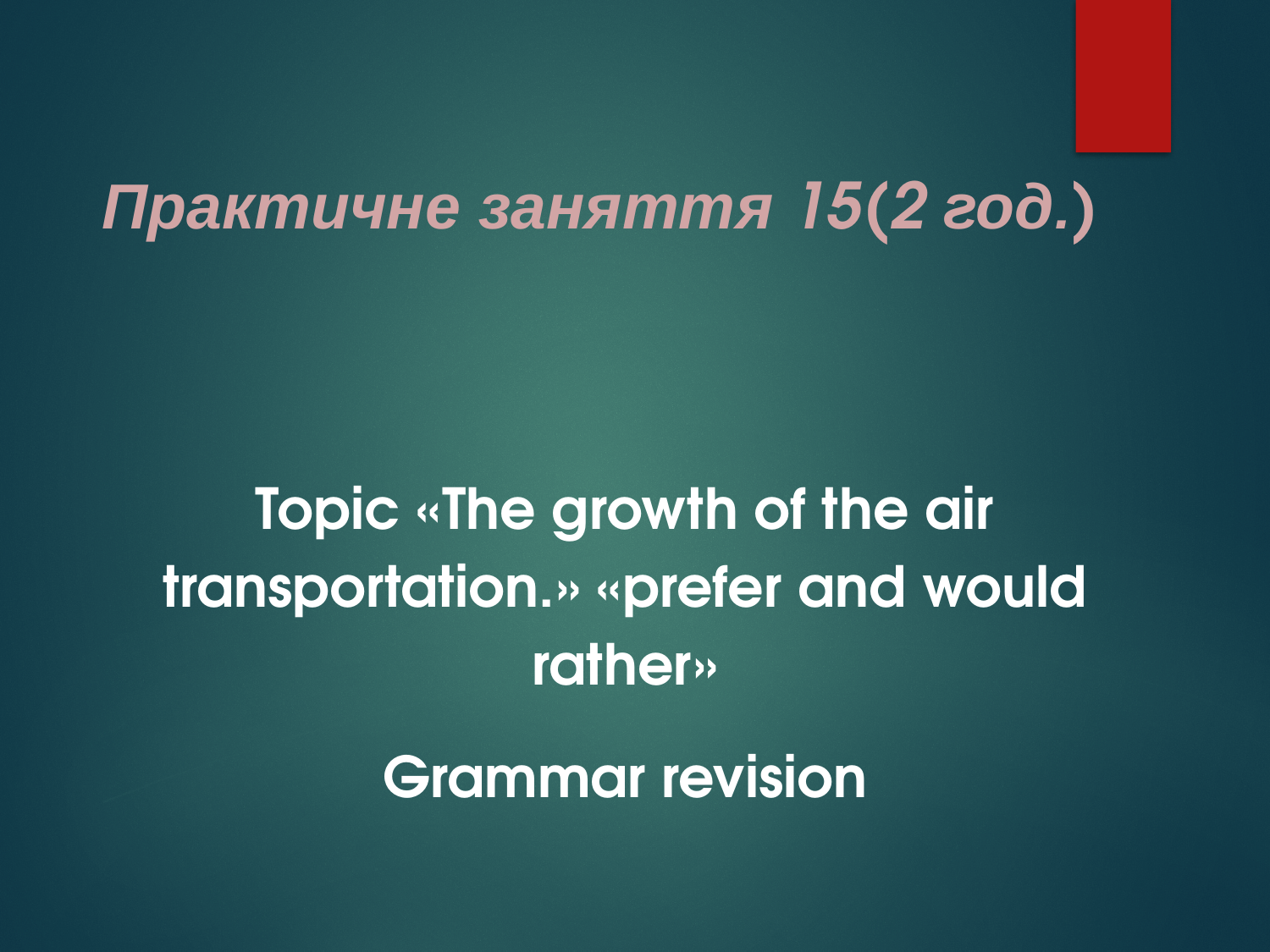

# Практичне заняття 15(2 год.)
Topic «The growth of the air transportation.» «prefer and would rather»
Grammar revision